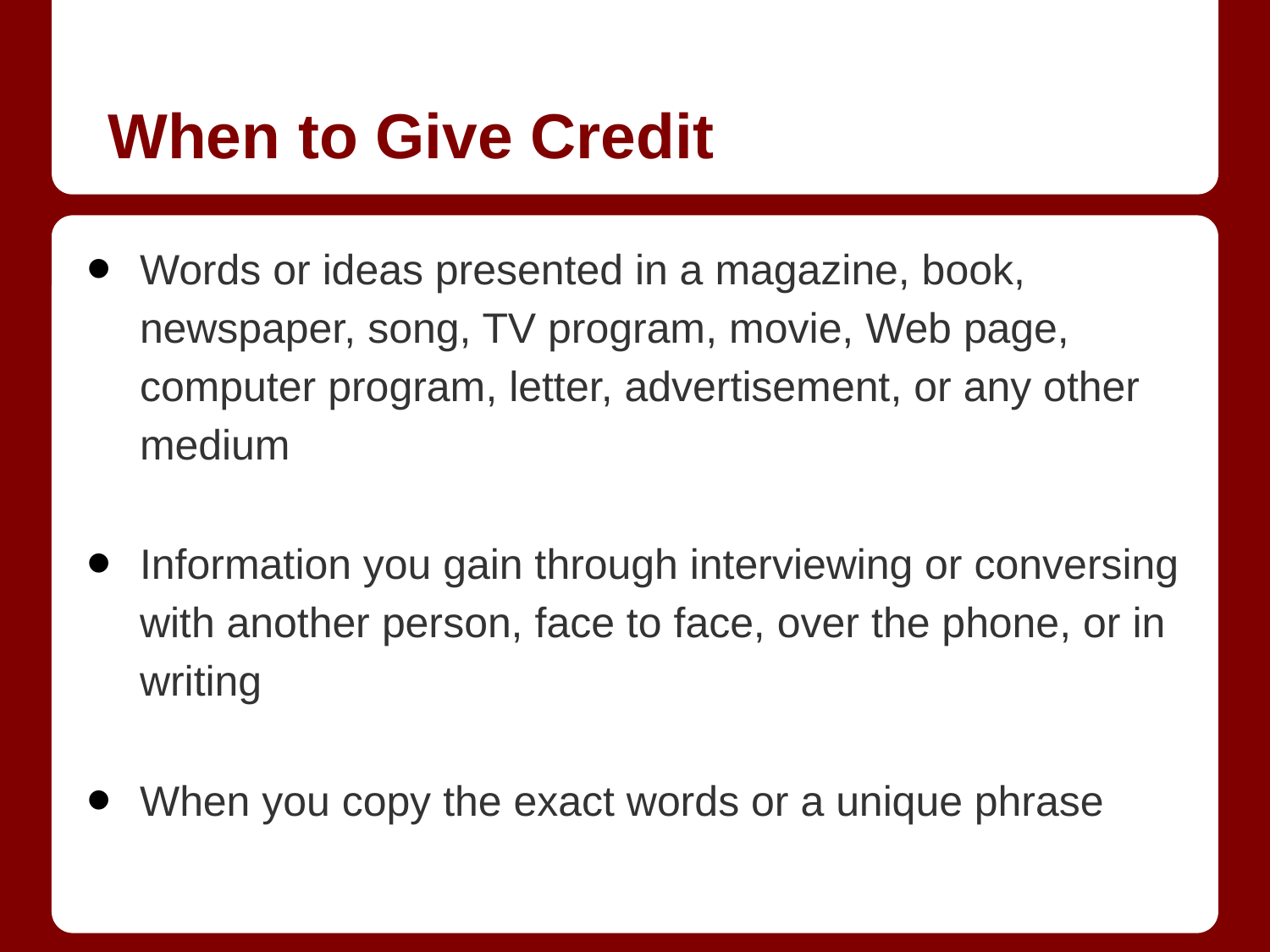

# When to Give Credit
Words or ideas presented in a magazine, book, newspaper, song, TV program, movie, Web page, computer program, letter, advertisement, or any other medium

Information you gain through interviewing or conversing with another person, face to face, over the phone, or in writing

When you copy the exact words or a unique phrase